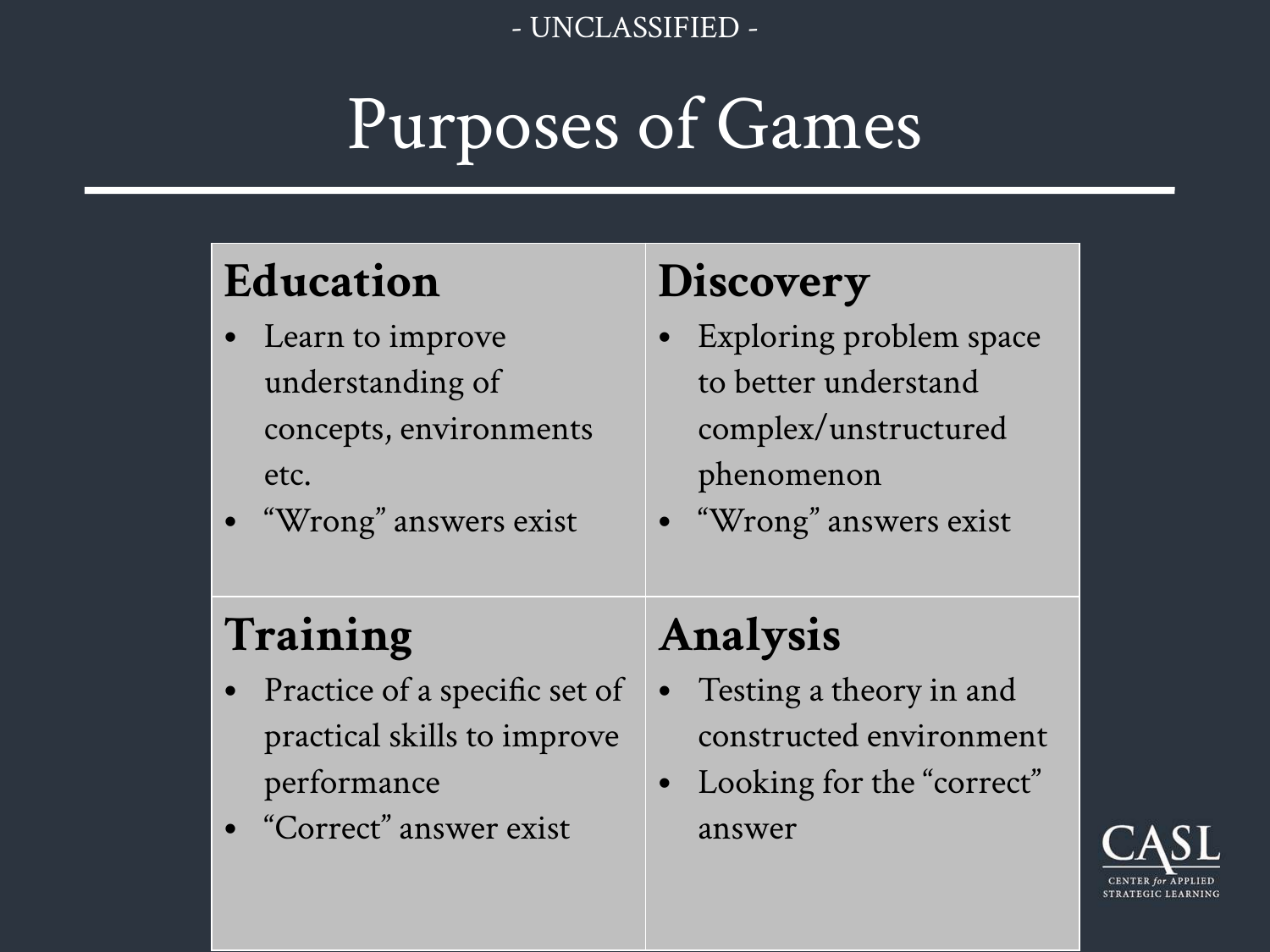

- UNCLASSIFIED -
# Purposes of Games

| Education Learn to improve understanding of concepts, environments etc. “Wrong” answers exist | Discovery Exploring problem space to better understand complex/unstructured phenomenon “Wrong” answers exist |
| --- | --- |
| Training Practice of a specific set of practical skills to improve performance “Correct” answer exist | Analysis Testing a theory in and constructed environment Looking for the “correct” answer |